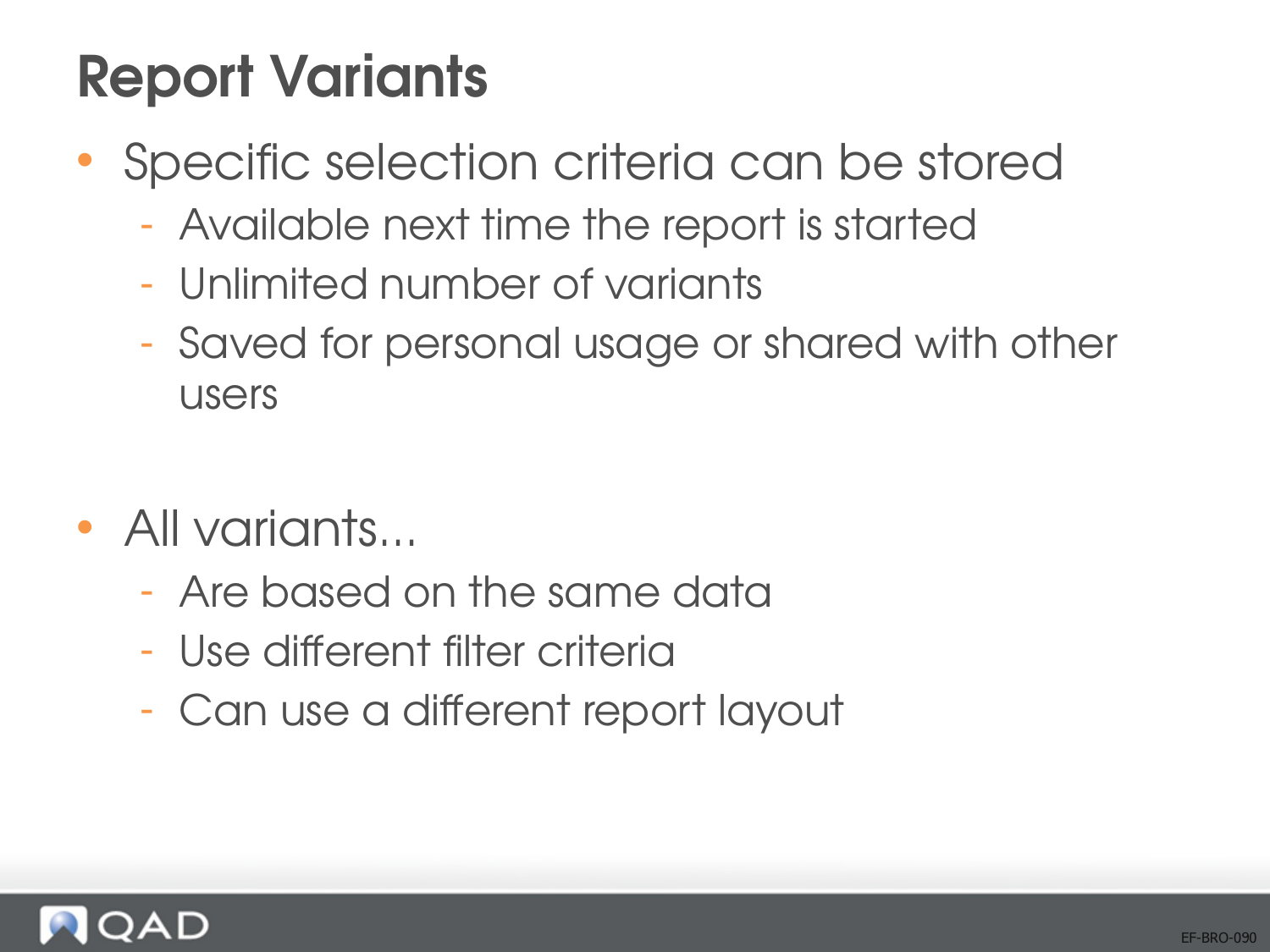

# Report Variants
Specific selection criteria can be stored
Available next time the report is started
Unlimited number of variants
Saved for personal usage or shared with other users

All variants...
Are based on the same data
Use different filter criteria
Can use a different report layout
EF-BRO-090